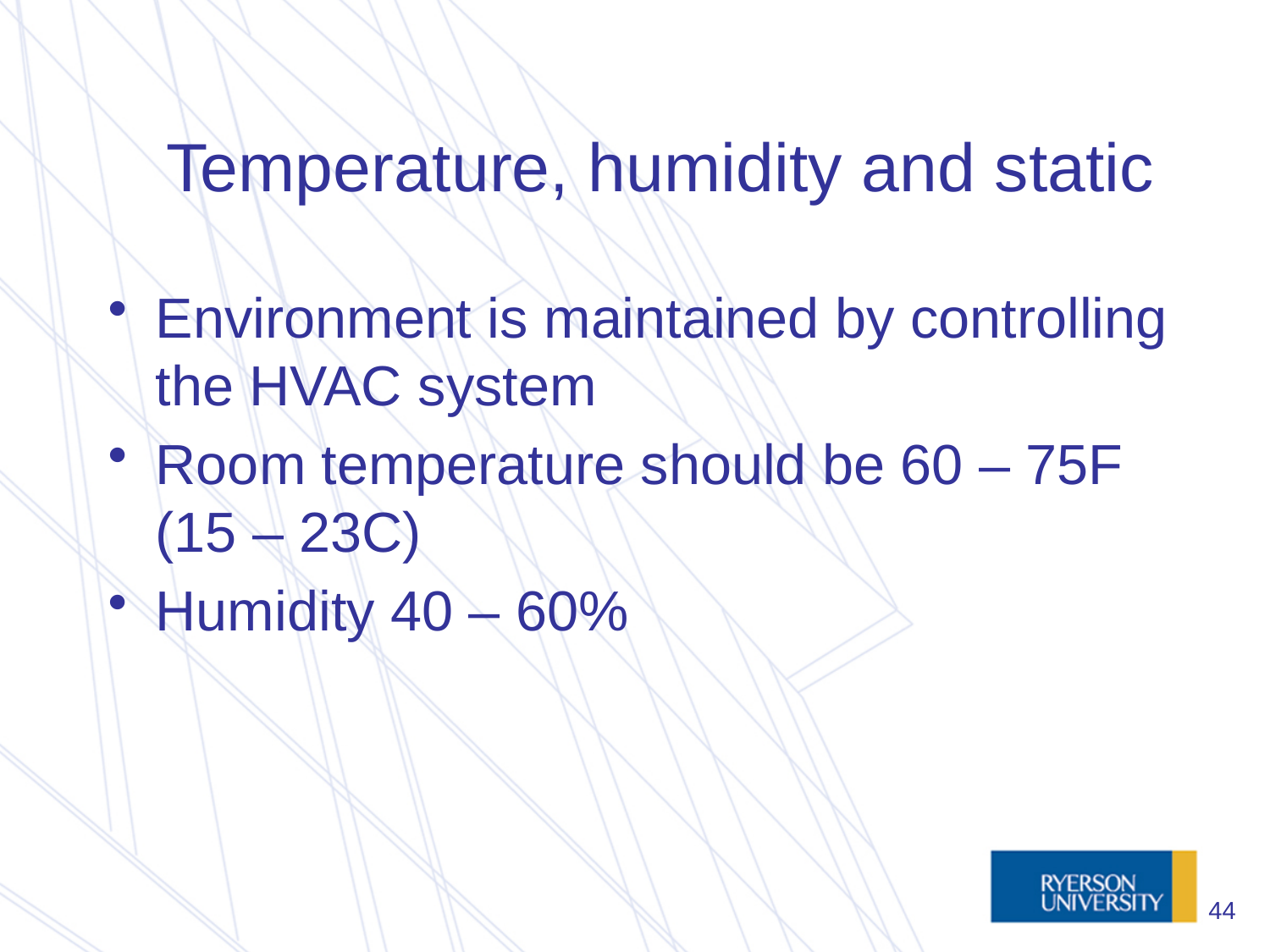

# Temperature, humidity and static
Environment is maintained by controlling the HVAC system
Room temperature should be 60 – 75F (15 – 23C)
Humidity 40 – 60%

44